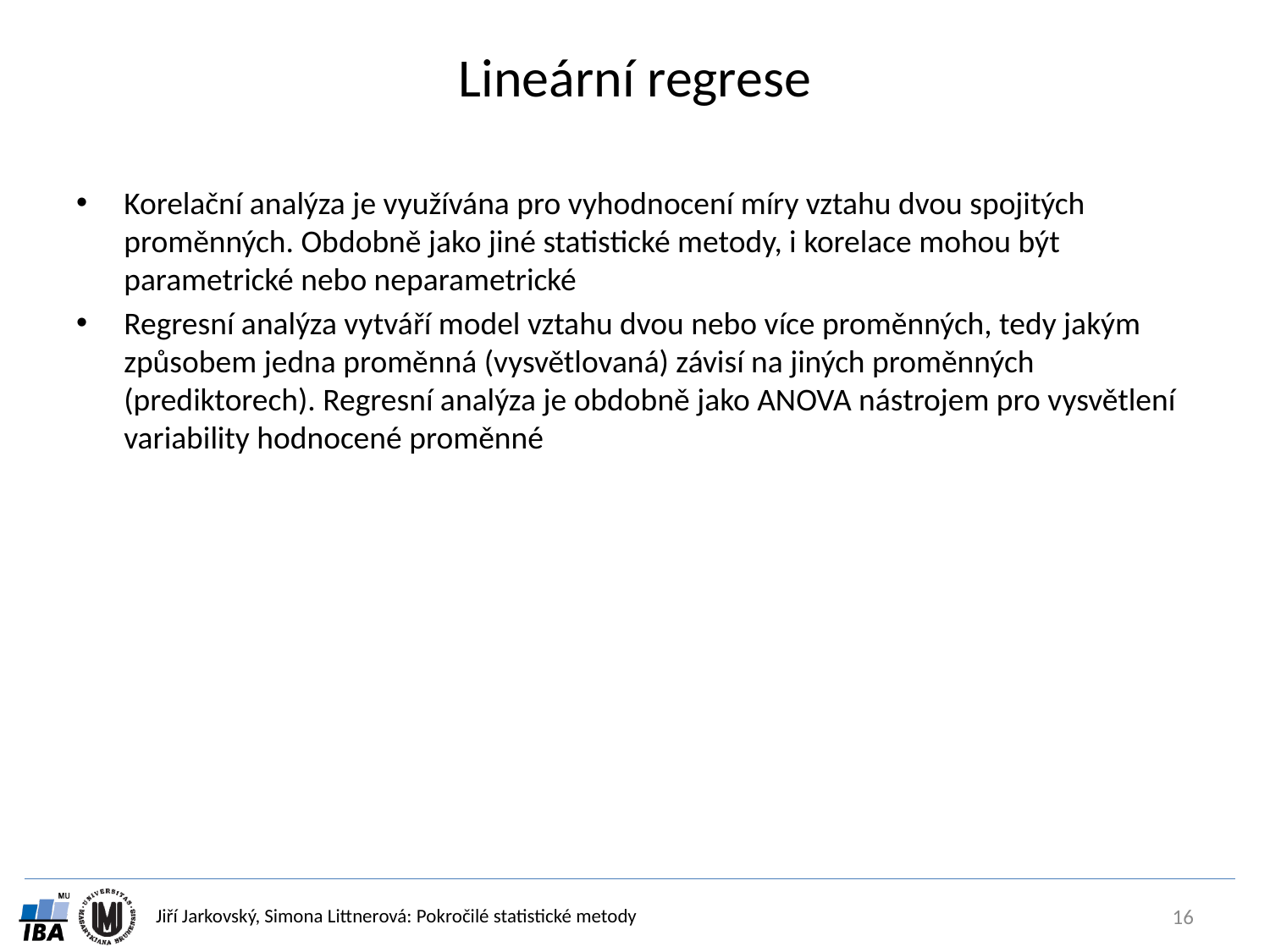

# Lineární regrese
Korelační analýza je využívána pro vyhodnocení míry vztahu dvou spojitých proměnných. Obdobně jako jiné statistické metody, i korelace mohou být parametrické nebo neparametrické
Regresní analýza vytváří model vztahu dvou nebo více proměnných, tedy jakým způsobem jedna proměnná (vysvětlovaná) závisí na jiných proměnných (prediktorech). Regresní analýza je obdobně jako ANOVA nástrojem pro vysvětlení variability hodnocené proměnné

16